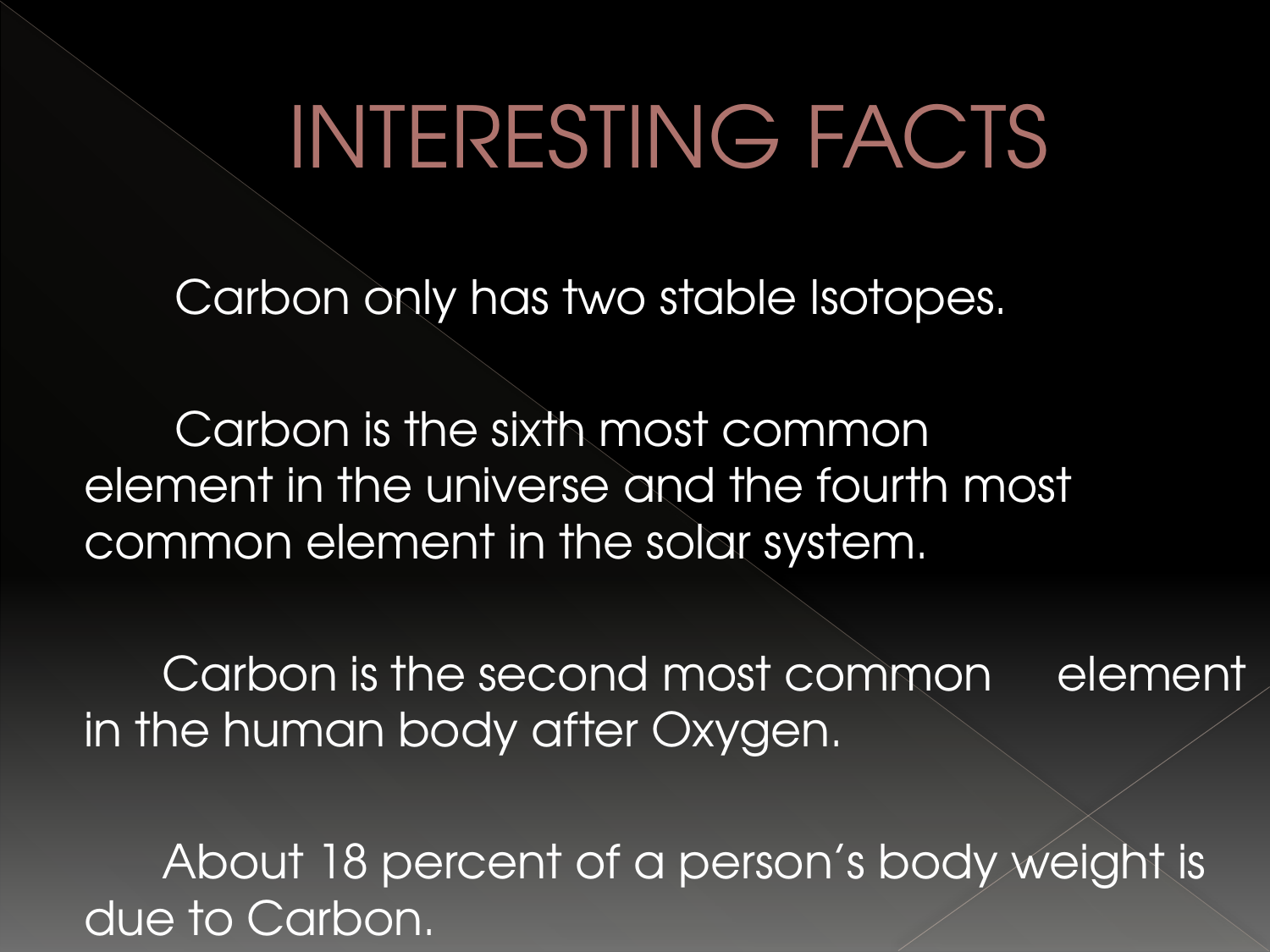

# INTERESTING FACTS
       Carbon only has two stable Isotopes.

       Carbon is the sixth most common                      element in the universe and the fourth most    common element in the solar system.

      Carbon is the second most common     element in the human body after Oxygen.

      About 18 percent of a person’s body weight is due to Carbon.